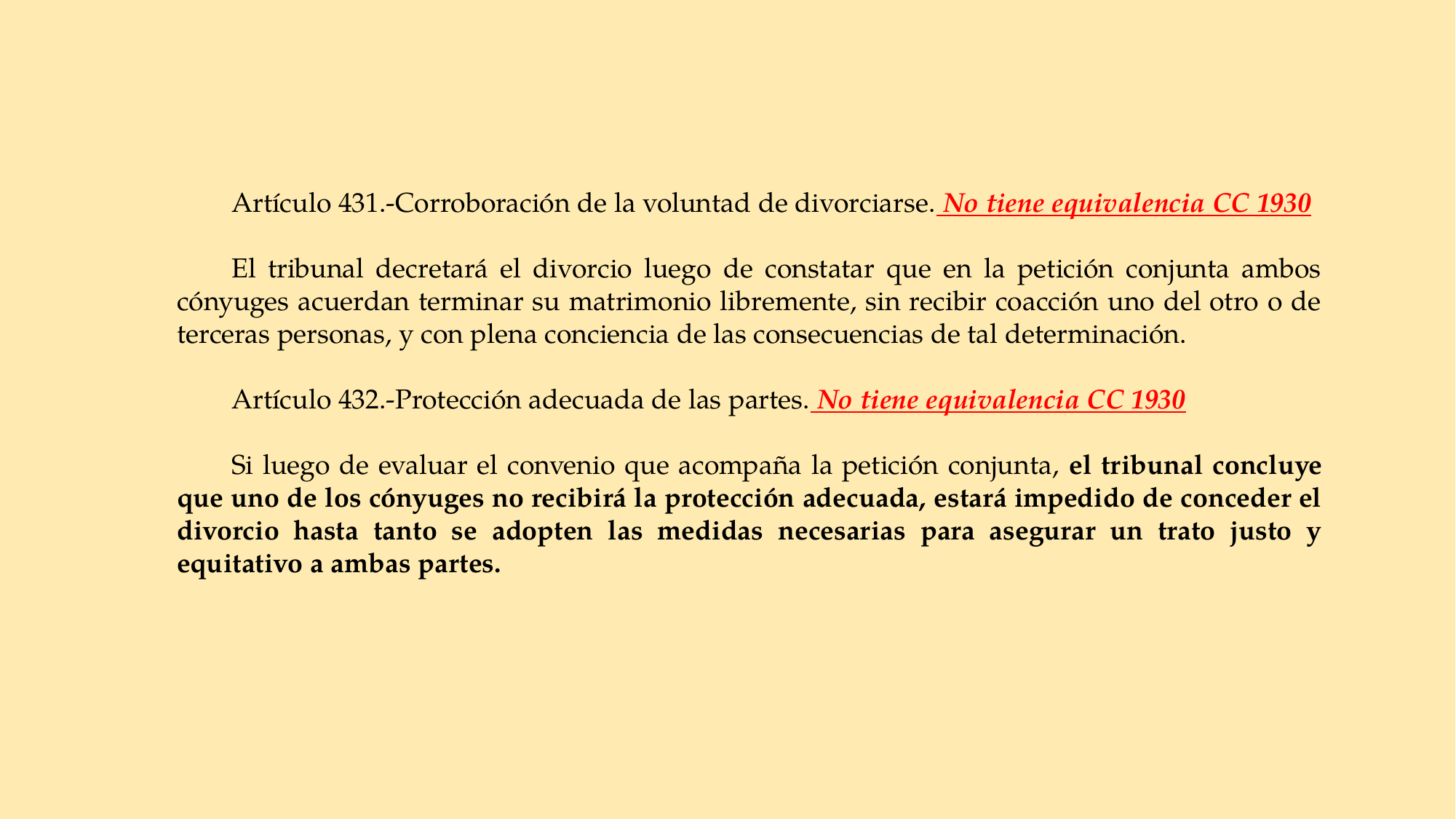

Artículo 431.-Corroboración de la voluntad de divorciarse. No tiene equivalencia CC 1930

El tribunal decretará el divorcio luego de constatar que en la petición conjunta ambos cónyuges acuerdan terminar su matrimonio libremente, sin recibir coacción uno del otro o de terceras personas, y con plena conciencia de las consecuencias de tal determinación.

Artículo 432.-Protección adecuada de las partes. No tiene equivalencia CC 1930

Si luego de evaluar el convenio que acompaña la petición conjunta, el tribunal concluye que uno de los cónyuges no recibirá la protección adecuada, estará impedido de conceder el divorcio hasta tanto se adopten las medidas necesarias para asegurar un trato justo y equitativo a ambas partes.